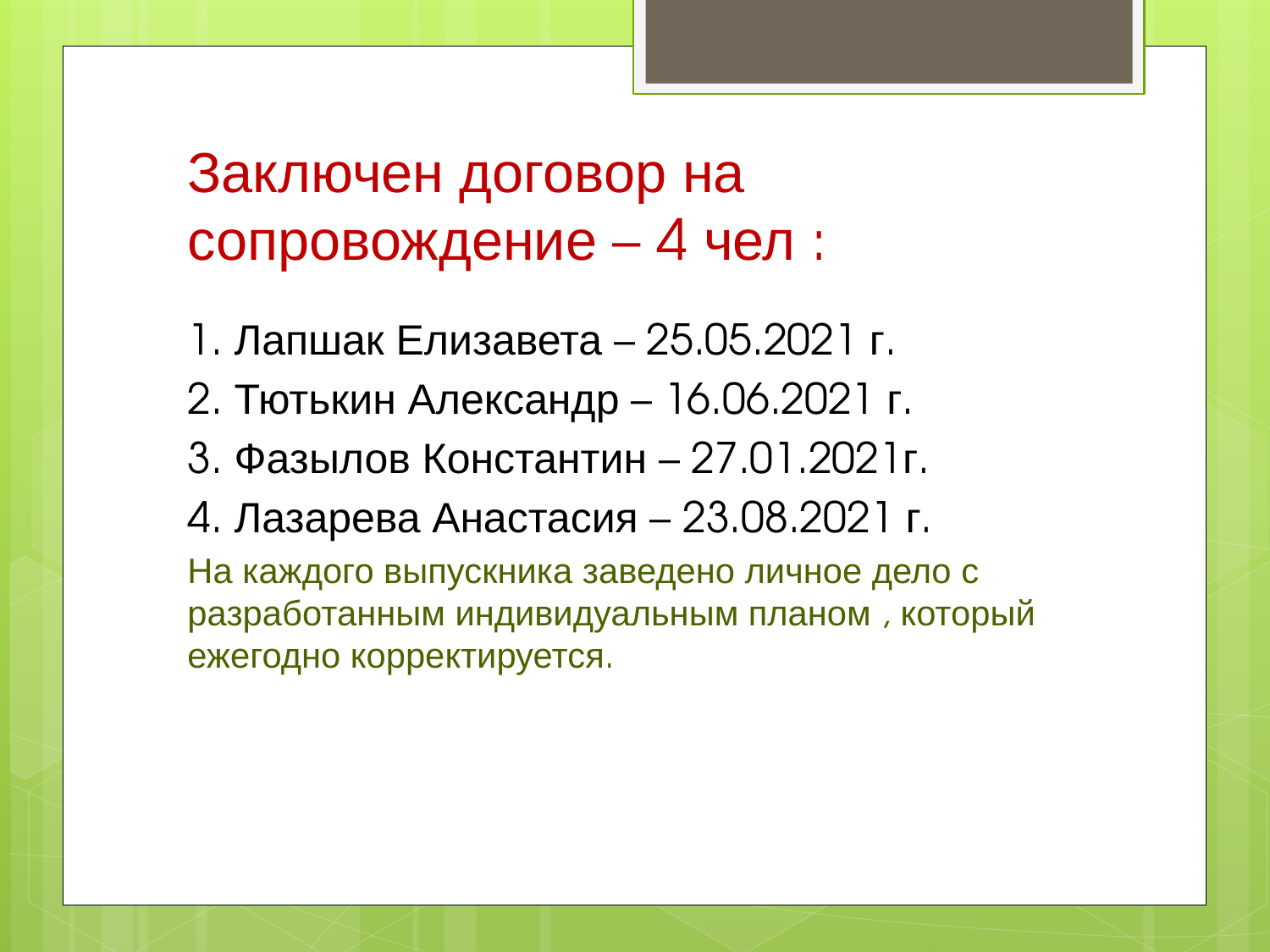

# Заключен договор на сопровождение – 4 чел :
1. Лапшак Елизавета – 25.05.2021 г.
2. Тютькин Александр – 16.06.2021 г.
3. Фазылов Константин – 27.01.2021г.
4. Лазарева Анастасия – 23.08.2021 г.
На каждого выпускника заведено личное дело с разработанным индивидуальным планом , который ежегодно корректируется.